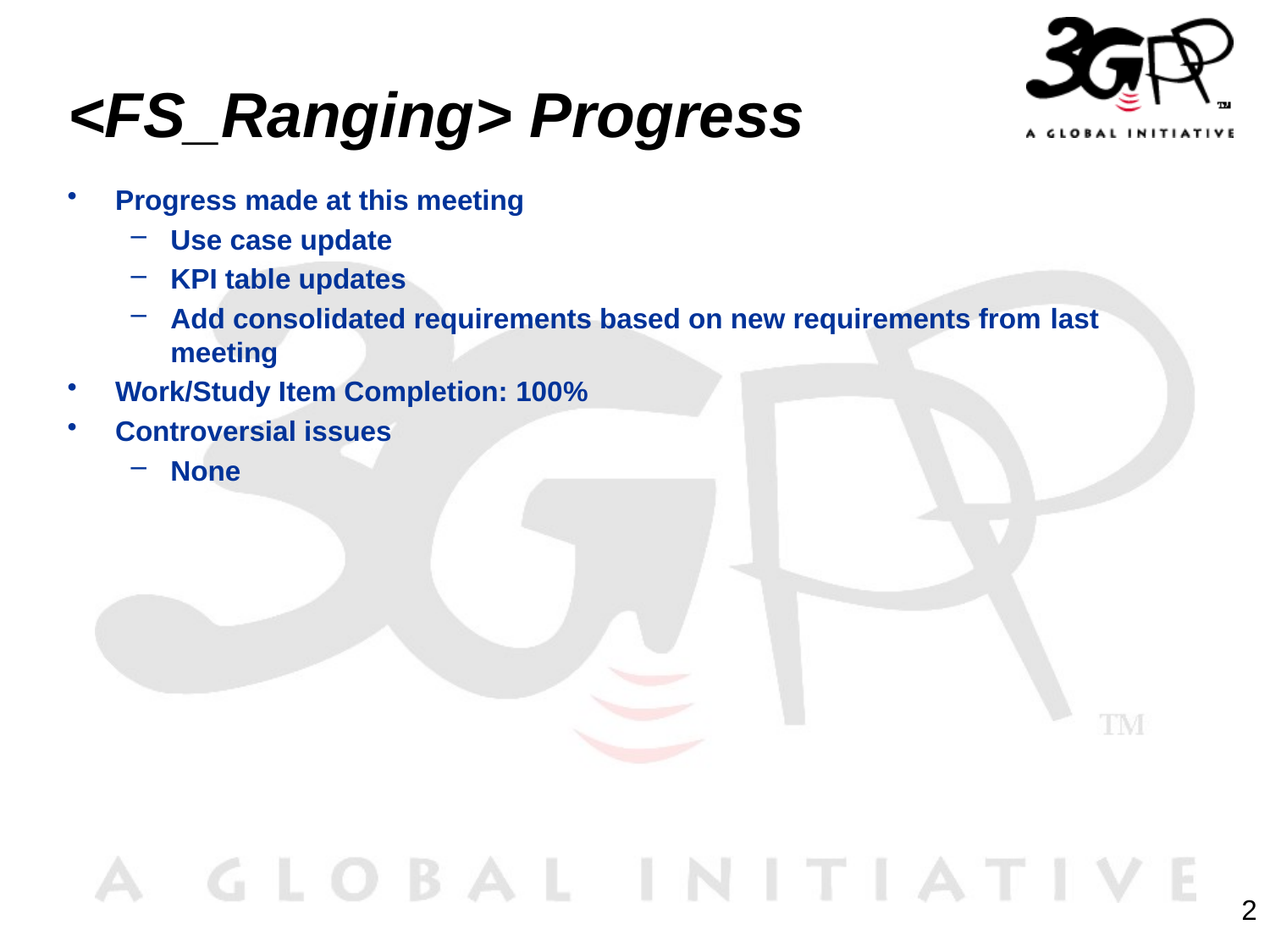

# <FS_Ranging> Progress
Progress made at this meeting
Use case update
KPI table updates
Add consolidated requirements based on new requirements from last meeting
Work/Study Item Completion: 100%
Controversial issues
None
2